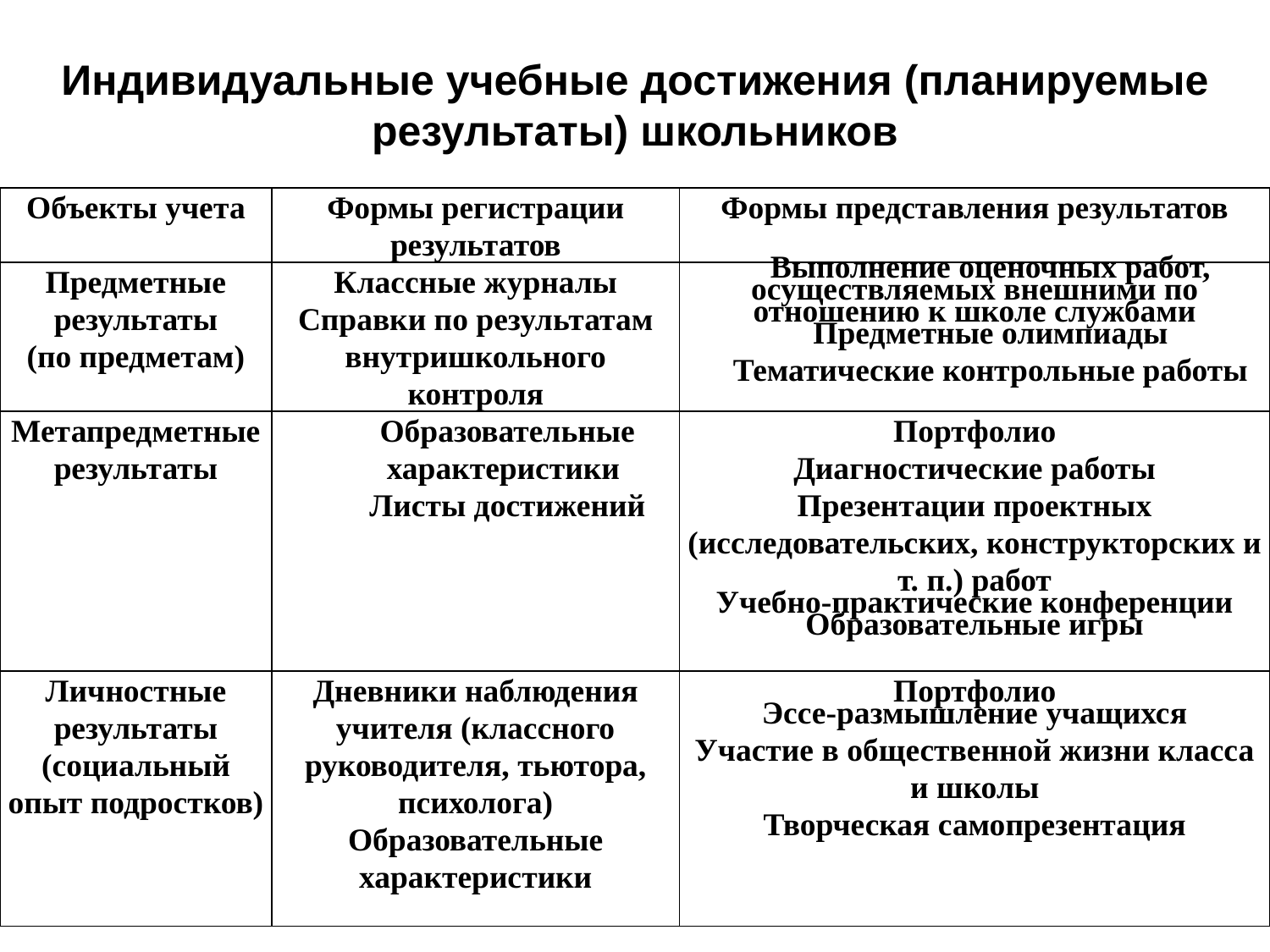

Индивидуальные учебные достижения (планируемые результаты) школьников
| Объекты учета | Формы регистрации результатов | Формы представления результатов |
| --- | --- | --- |
| Предметные результаты (по предметам) | Классные журналы Справки по результатам внутришкольного контроля | Выполнение оценочных работ, осуществляемых внешними по отношению к школе службами Предметные олимпиады Тематические контрольные работы |
| Метапредметные результаты | Образовательные характеристики Листы достижений | Портфолио Диагностические работы Презентации проектных (исследовательских, конструкторских и т. п.) работ Учебно-практические конференции Образовательные игры |
| Личностные результаты (социальный опыт подростков) | Дневники наблюдения учителя (классного руководителя, тьютора, психолога) Образовательные характеристики | Портфолио Эссе-размышление учащихся Участие в общественной жизни класса и школы Творческая самопрезентация |